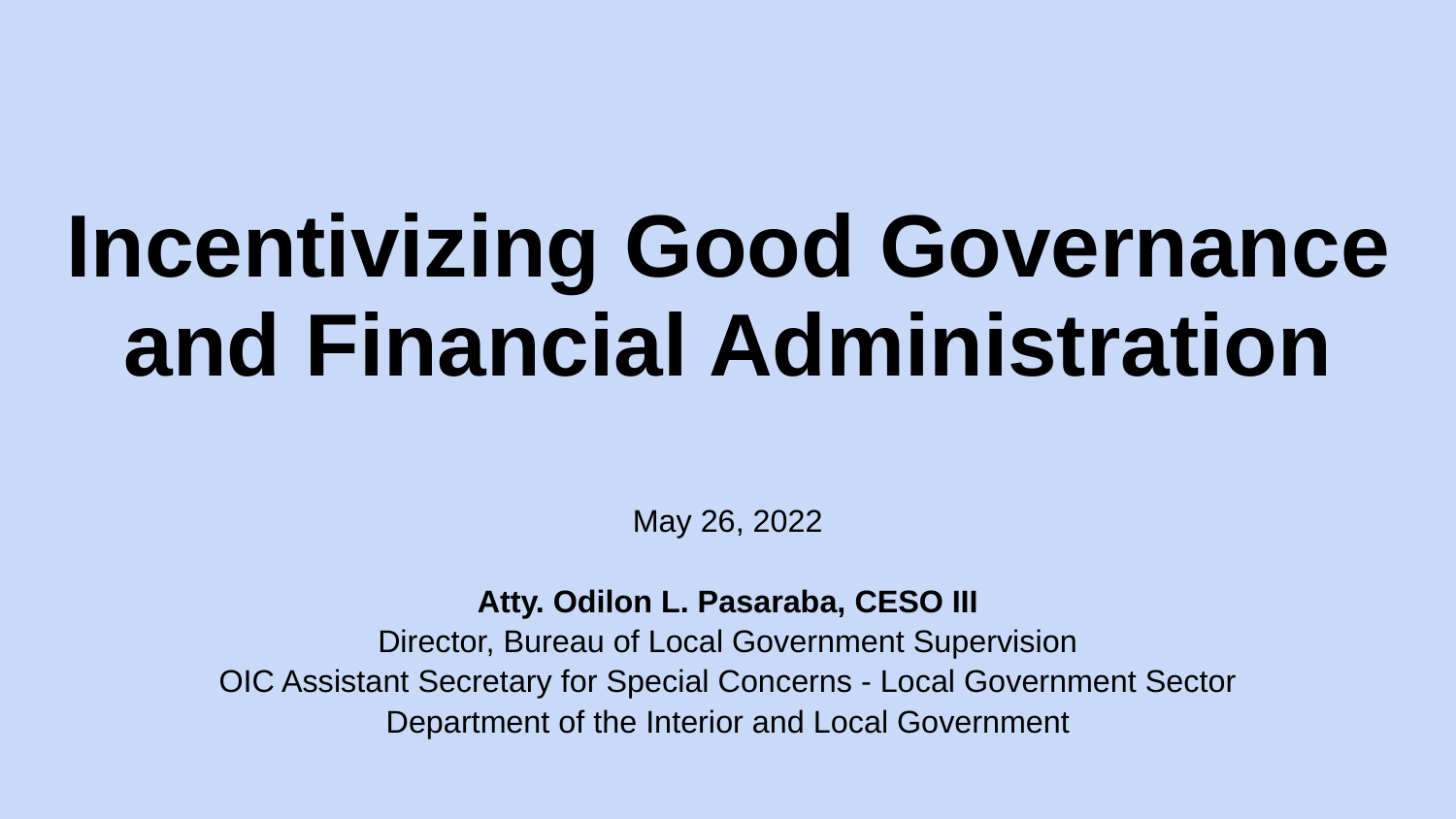

# Incentivizing Good Governance and Financial Administration
May 26, 2022

Atty. Odilon L. Pasaraba, CESO III
Director, Bureau of Local Government Supervision
OIC Assistant Secretary for Special Concerns - Local Government Sector
Department of the Interior and Local Government